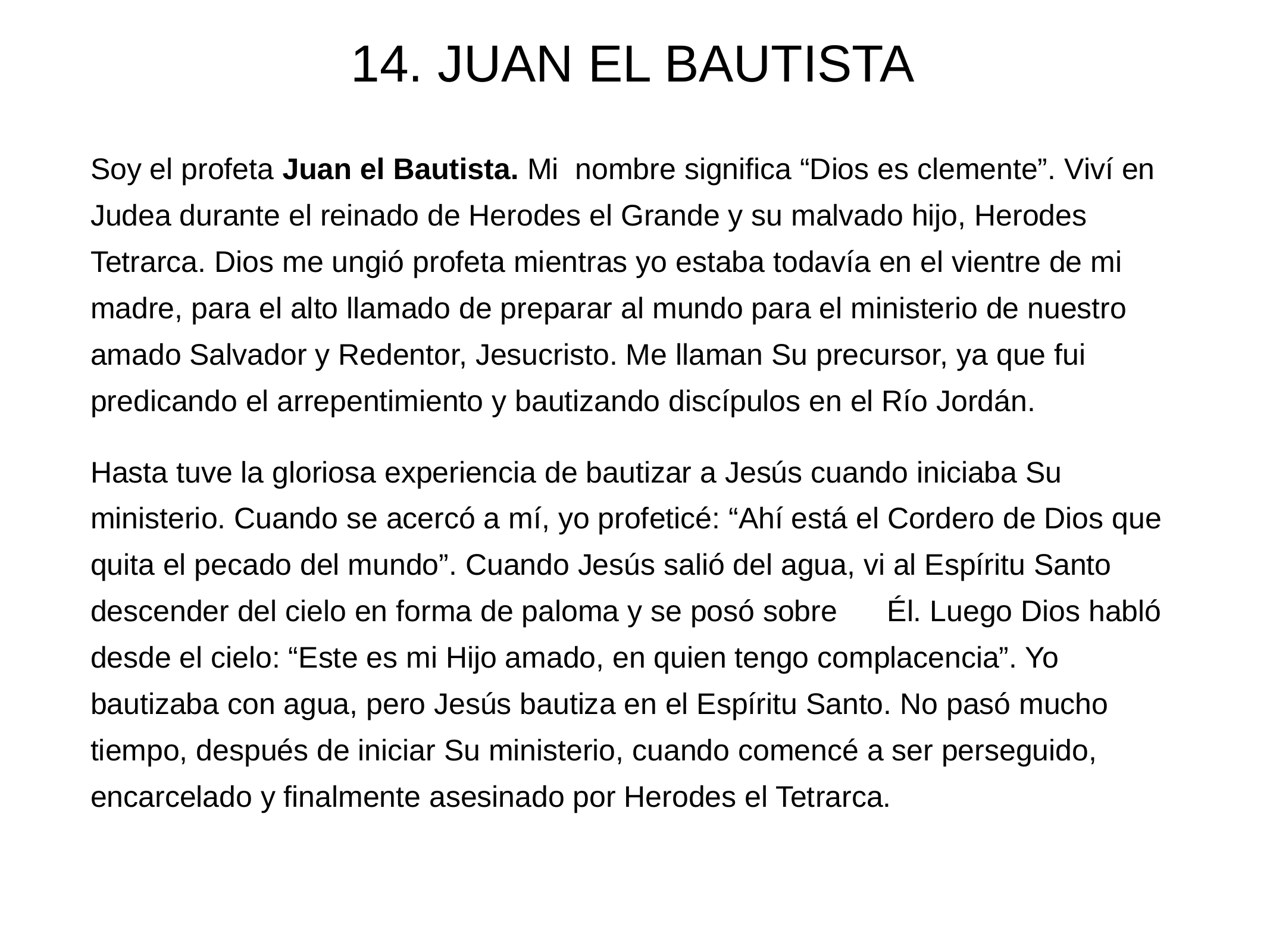

14. JUAN EL BAUTISTA
Soy el profeta Juan el Bautista. Mi  nombre significa “Dios es clemente”. Viví en Judea durante el reinado de Herodes el Grande y su malvado hijo, Herodes Tetrarca. Dios me ungió profeta mientras yo estaba todavía en el vientre de mi madre, para el alto llamado de preparar al mundo para el ministerio de nuestro amado Salvador y Redentor, Jesucristo. Me llaman Su precursor, ya que fui predicando el arrepentimiento y bautizando discípulos en el Río Jordán.
Hasta tuve la gloriosa experiencia de bautizar a Jesús cuando iniciaba Su ministerio. Cuando se acercó a mí, yo profeticé: “Ahí está el Cordero de Dios que quita el pecado del mundo”. Cuando Jesús salió del agua, vi al Espíritu Santo descender del cielo en forma de paloma y se posó sobre      Él. Luego Dios habló desde el cielo: “Este es mi Hijo amado, en quien tengo complacencia”. Yo bautizaba con agua, pero Jesús bautiza en el Espíritu Santo. No pasó mucho tiempo, después de iniciar Su ministerio, cuando comencé a ser perseguido, encarcelado y finalmente asesinado por Herodes el Tetrarca.